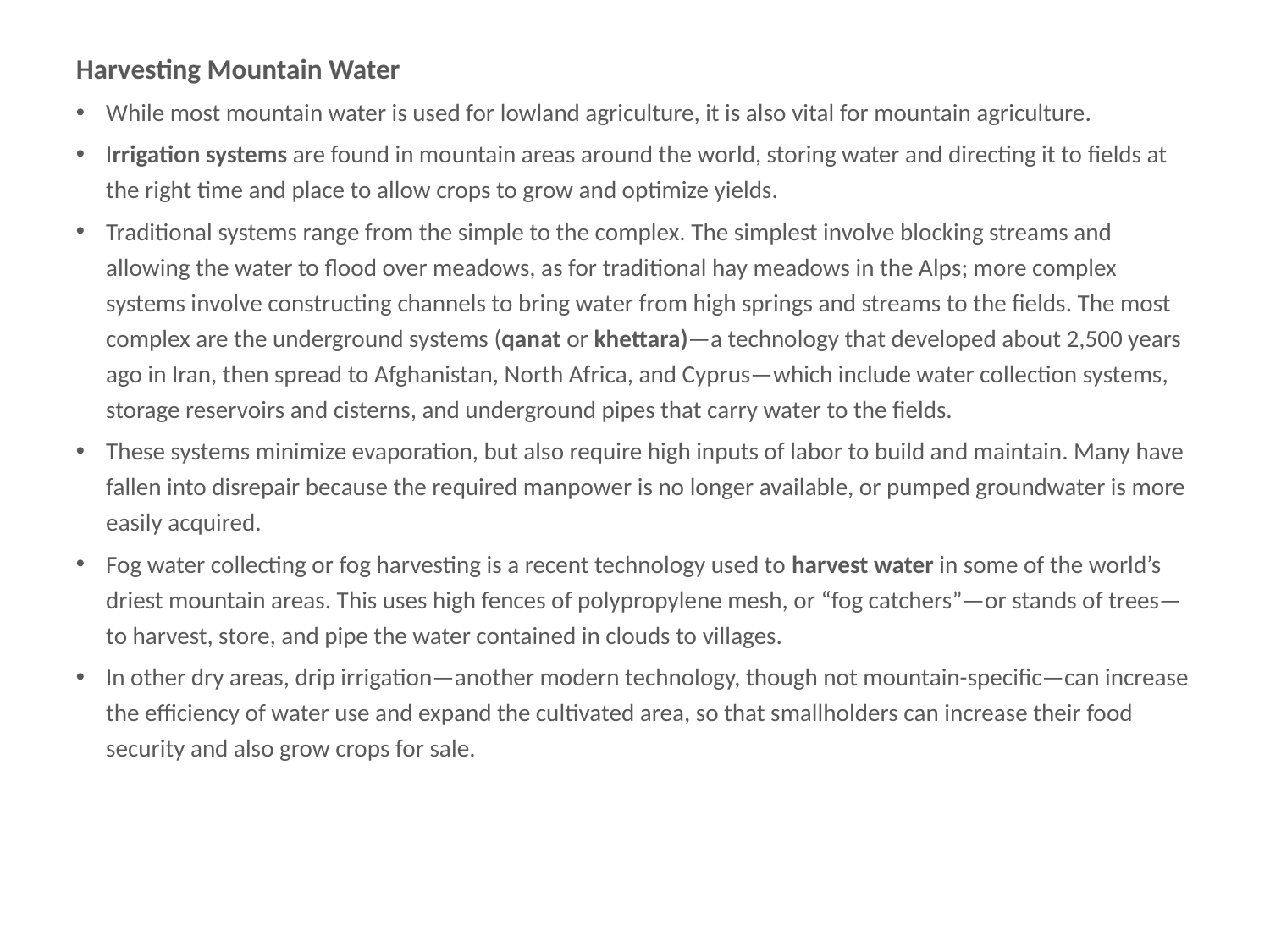

# Harvesting Mountain Water
Harvesting Mountain Water
While most mountain water is used for lowland agriculture, it is also vital for mountain agriculture.
Irrigation systems are found in mountain areas around the world, storing water and directing it to fields at the right time and place to allow crops to grow and optimize yields.
Traditional systems range from the simple to the complex. The simplest involve blocking streams and allowing the water to flood over meadows, as for traditional hay meadows in the Alps; more complex systems involve constructing channels to bring water from high springs and streams to the fields. The most complex are the underground systems (qanat or khettara)—a technology that developed about 2,500 years ago in Iran, then spread to Afghanistan, North Africa, and Cyprus—which include water collection systems, storage reservoirs and cisterns, and underground pipes that carry water to the fields.
These systems minimize evaporation, but also require high inputs of labor to build and maintain. Many have fallen into disrepair because the required manpower is no longer available, or pumped groundwater is more easily acquired.
Fog water collecting or fog harvesting is a recent technology used to harvest water in some of the world’s driest mountain areas. This uses high fences of polypropylene mesh, or “fog catchers”—or stands of trees—to harvest, store, and pipe the water contained in clouds to villages.
In other dry areas, drip irrigation—another modern technology, though not mountain-specific—can increase the efficiency of water use and expand the cultivated area, so that smallholders can increase their food security and also grow crops for sale.